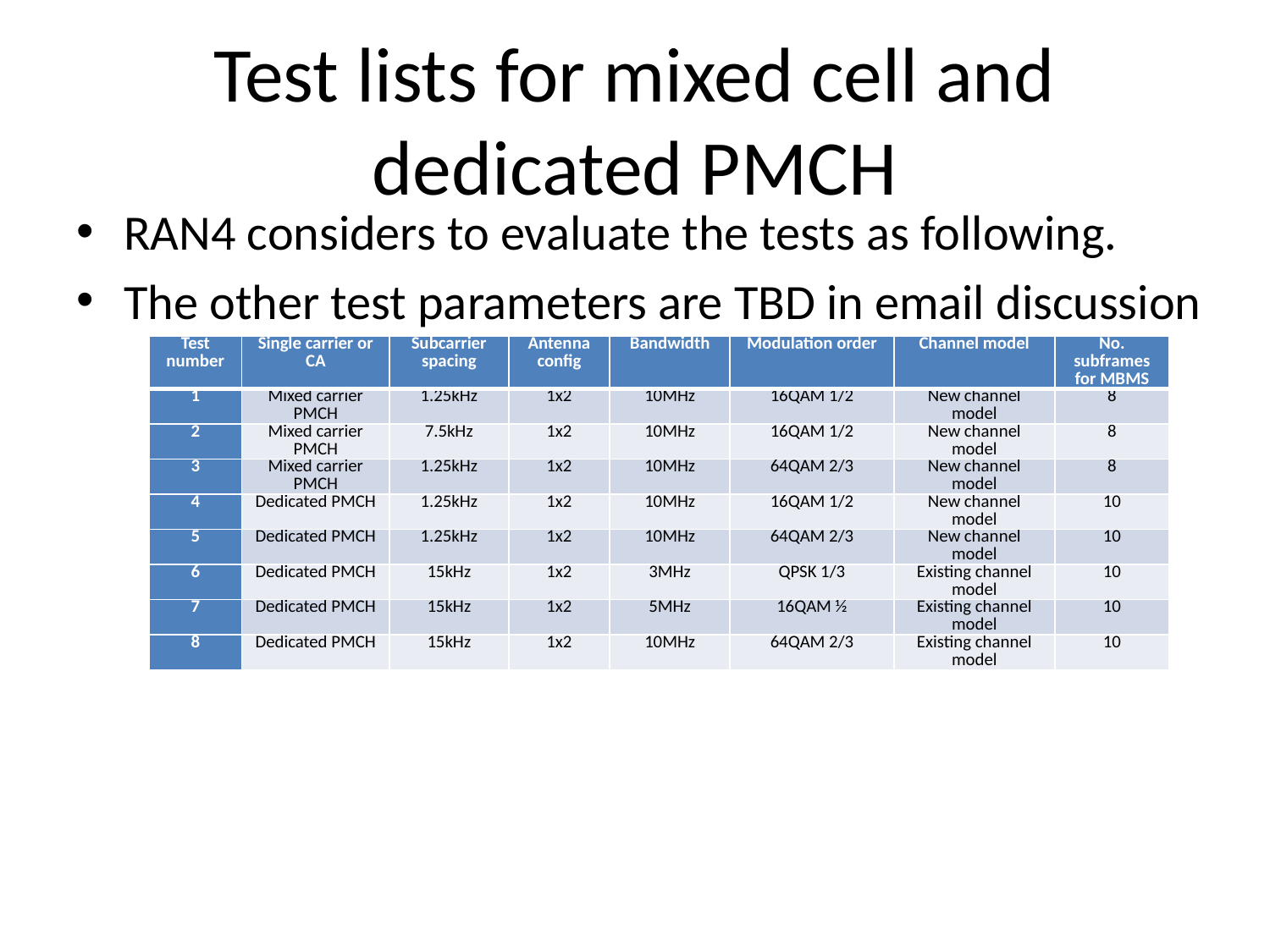

# Test lists for mixed cell and dedicated PMCH
RAN4 considers to evaluate the tests as following.
The other test parameters are TBD in email discussion
| Test number | Single carrier or CA | Subcarrier spacing | Antenna config | Bandwidth | Modulation order | Channel model | No. subframes for MBMS |
| --- | --- | --- | --- | --- | --- | --- | --- |
| 1 | Mixed carrier PMCH | 1.25kHz | 1x2 | 10MHz | 16QAM 1/2 | New channel model | 8 |
| 2 | Mixed carrier PMCH | 7.5kHz | 1x2 | 10MHz | 16QAM 1/2 | New channel model | 8 |
| 3 | Mixed carrier PMCH | 1.25kHz | 1x2 | 10MHz | 64QAM 2/3 | New channel model | 8 |
| 4 | Dedicated PMCH | 1.25kHz | 1x2 | 10MHz | 16QAM 1/2 | New channel model | 10 |
| 5 | Dedicated PMCH | 1.25kHz | 1x2 | 10MHz | 64QAM 2/3 | New channel model | 10 |
| 6 | Dedicated PMCH | 15kHz | 1x2 | 3MHz | QPSK 1/3 | Existing channel model | 10 |
| 7 | Dedicated PMCH | 15kHz | 1x2 | 5MHz | 16QAM ½ | Existing channel model | 10 |
| 8 | Dedicated PMCH | 15kHz | 1x2 | 10MHz | 64QAM 2/3 | Existing channel model | 10 |